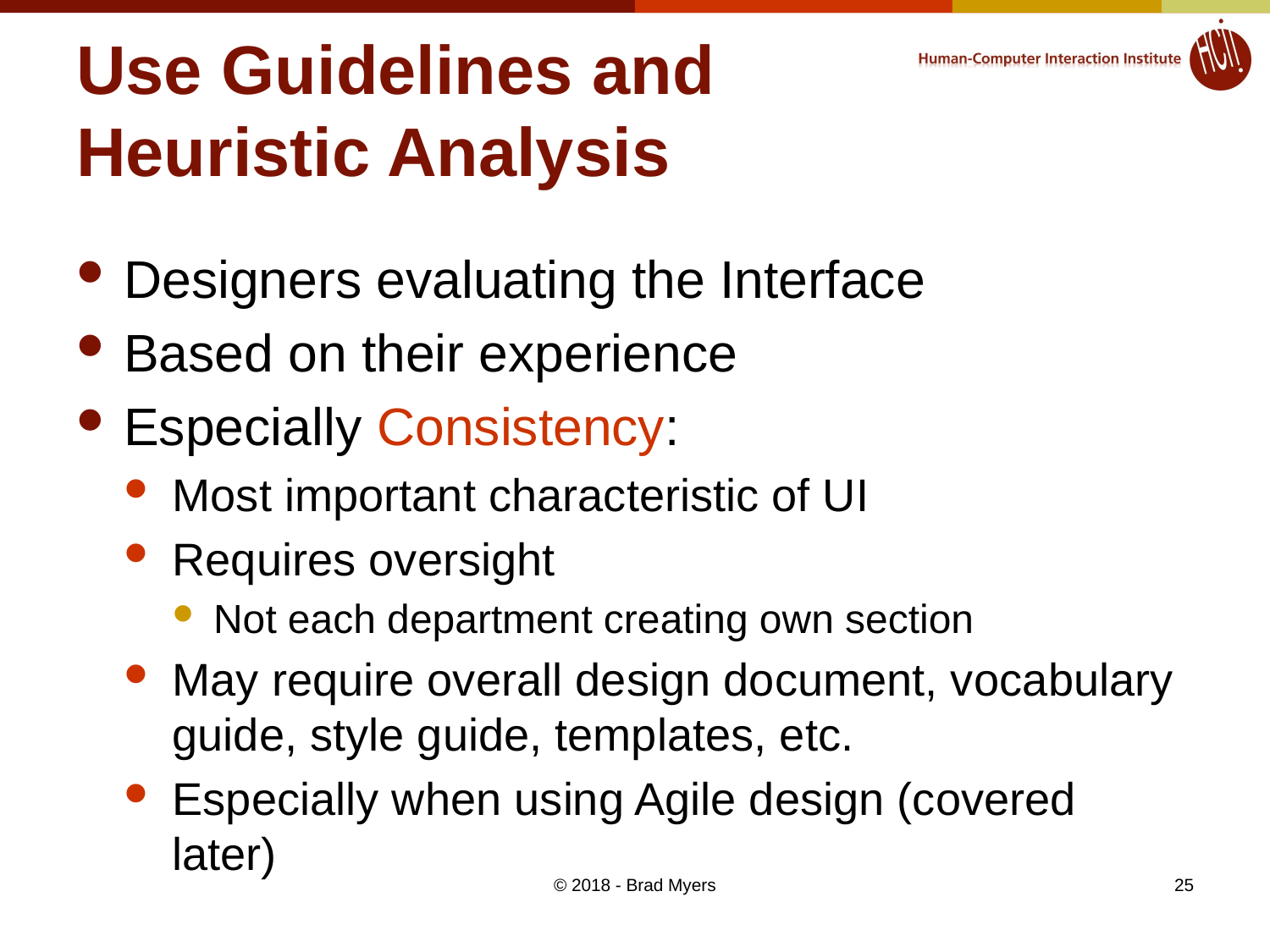

# Use Guidelines and Heuristic Analysis
Designers evaluating the Interface
Based on their experience
Especially Consistency:
Most important characteristic of UI
Requires oversight
Not each department creating own section
May require overall design document, vocabulary guide, style guide, templates, etc.
Especially when using Agile design (covered later)
© 2018 - Brad Myers
25